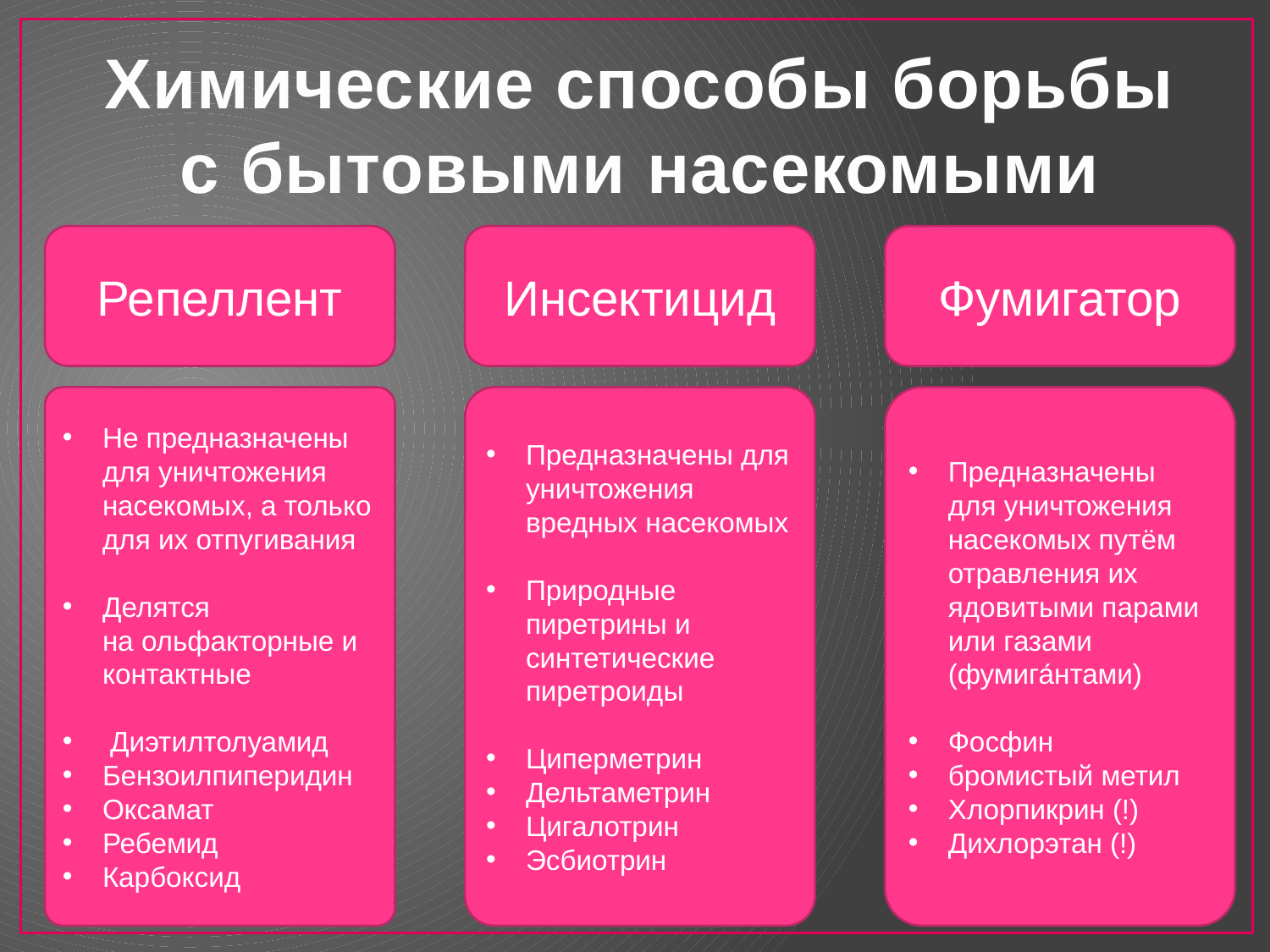

# Химические способы борьбы с бытовыми насекомыми

Репеллент
Инсектицид
Фумигатор
Не предназначены для уничтожения насекомых, а только для их отпугивания

Делятся на ольфакторные и контактные

 Диэтилтолуамид
Бензоилпиперидин
Оксамат
Ребемид
Карбоксид
Предназначены для уничтожения вредных насекомых

Природные пиретрины и синтетические пиретроиды

Циперметрин
Дельтаметрин
Цигалотрин
Эсбиотрин
Предназначены для уничтожения насекомых путём отравления их ядовитыми парами или газами (фумига́нтами)

Фосфин
бромистый метил
Хлорпикрин (!)
Дихлорэтан (!)